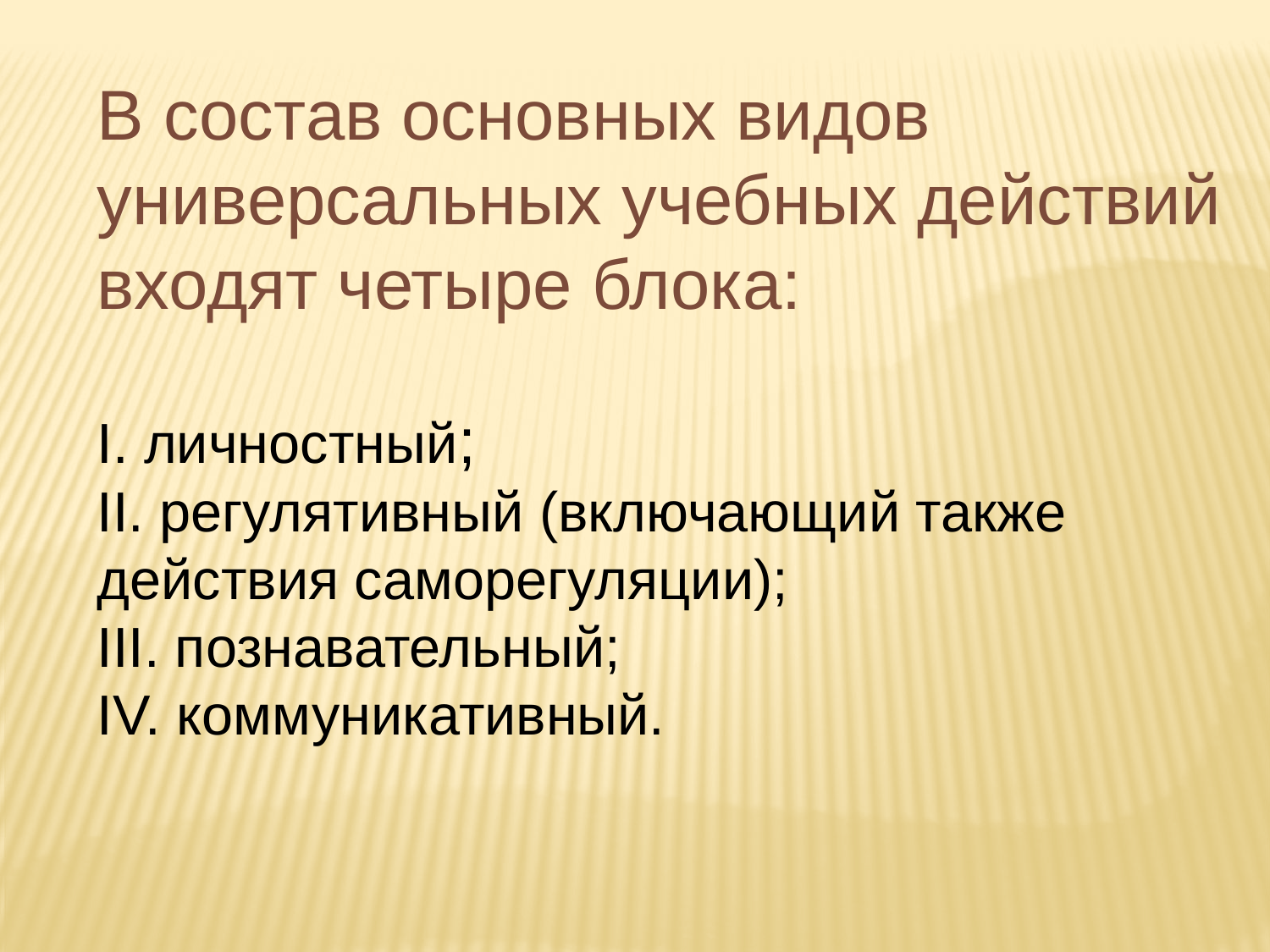

В состав основных видов универсальных учебных действий входят четыре блока:

I. личностный; 
II. регулятивный (включающий также действия саморегуляции); 
III. познавательный; 
IV. коммуникативный.